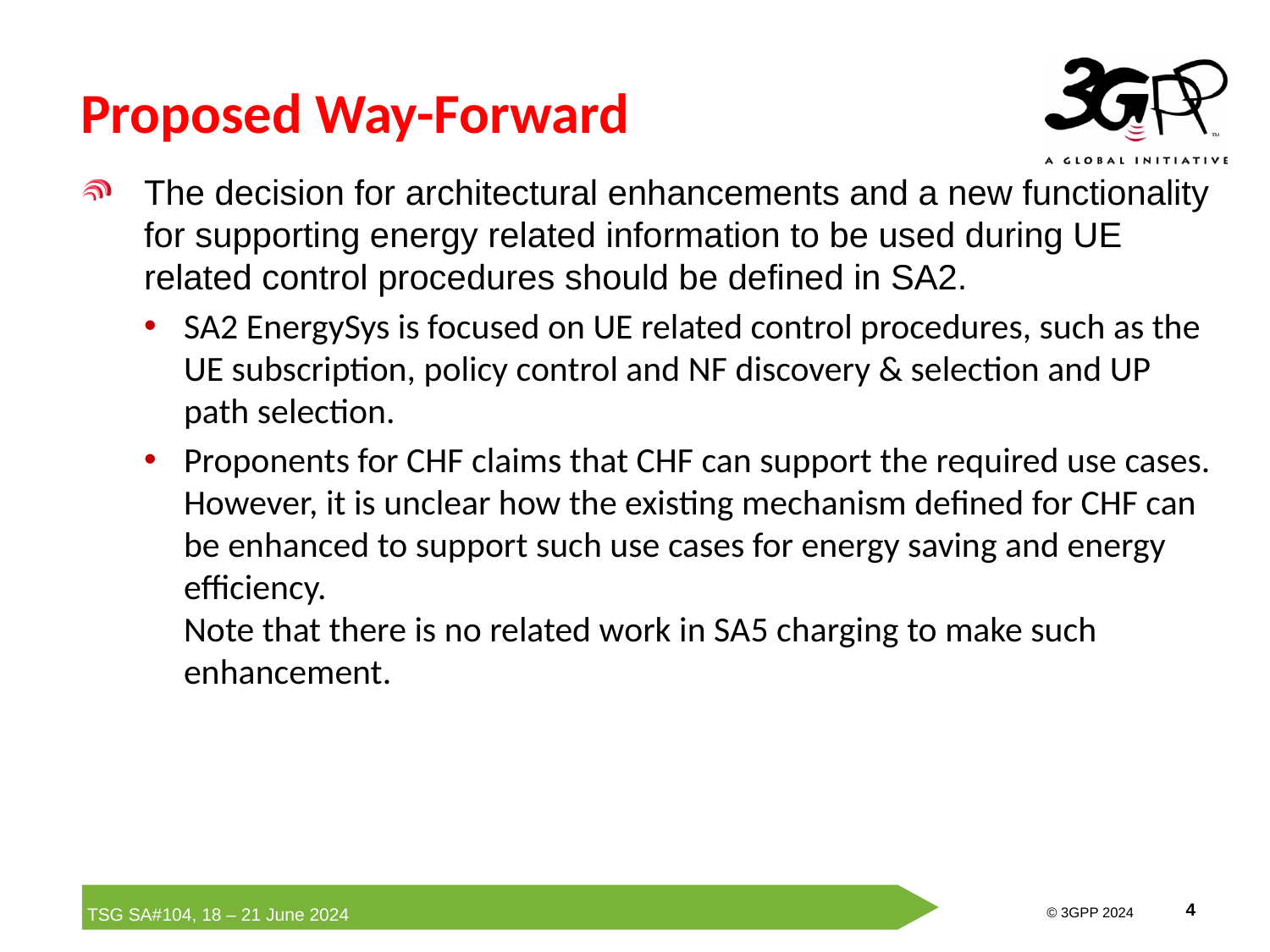

# Proposed Way-Forward
The decision for architectural enhancements and a new functionality for supporting energy related information to be used during UE related control procedures should be defined in SA2.
SA2 EnergySys is focused on UE related control procedures, such as the UE subscription, policy control and NF discovery & selection and UP path selection.
Proponents for CHF claims that CHF can support the required use cases.
However, it is unclear how the existing mechanism defined for CHF can be enhanced to support such use cases for energy saving and energy efficiency.
Note that there is no related work in SA5 charging to make such enhancement.